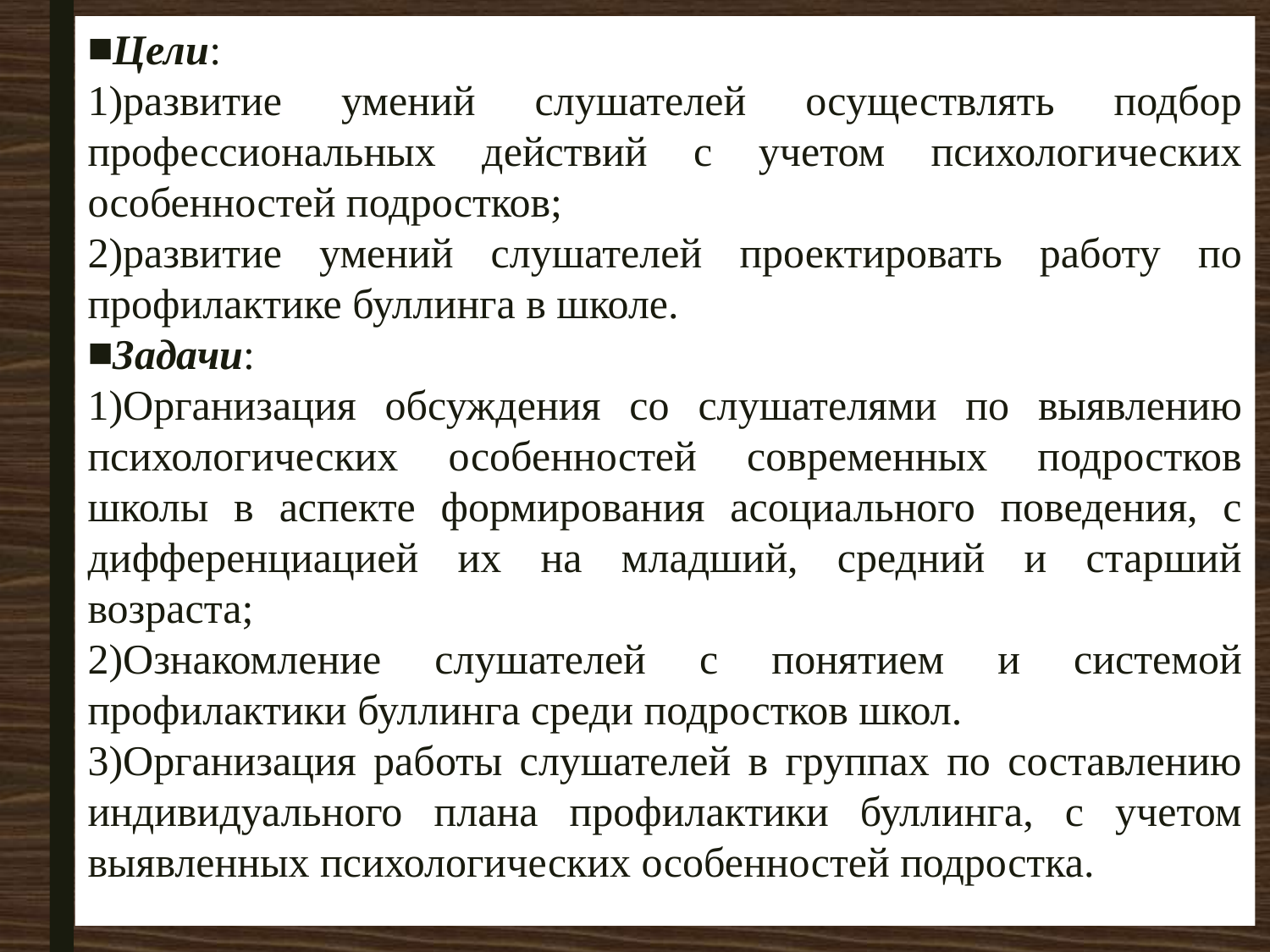

Цели:
развитие умений слушателей осуществлять подбор профессиональных действий с учетом психологических особенностей подростков;
развитие умений слушателей проектировать работу по профилактике буллинга в школе.
Задачи:
Организация обсуждения со слушателями по выявлению психологических особенностей современных подростков школы в аспекте формирования асоциального поведения, с дифференциацией их на младший, средний и старший возраста;
Ознакомление слушателей с понятием и системой профилактики буллинга среди подростков школ.
Организация работы слушателей в группах по составлению индивидуального плана профилактики буллинга, с учетом выявленных психологических особенностей подростка.